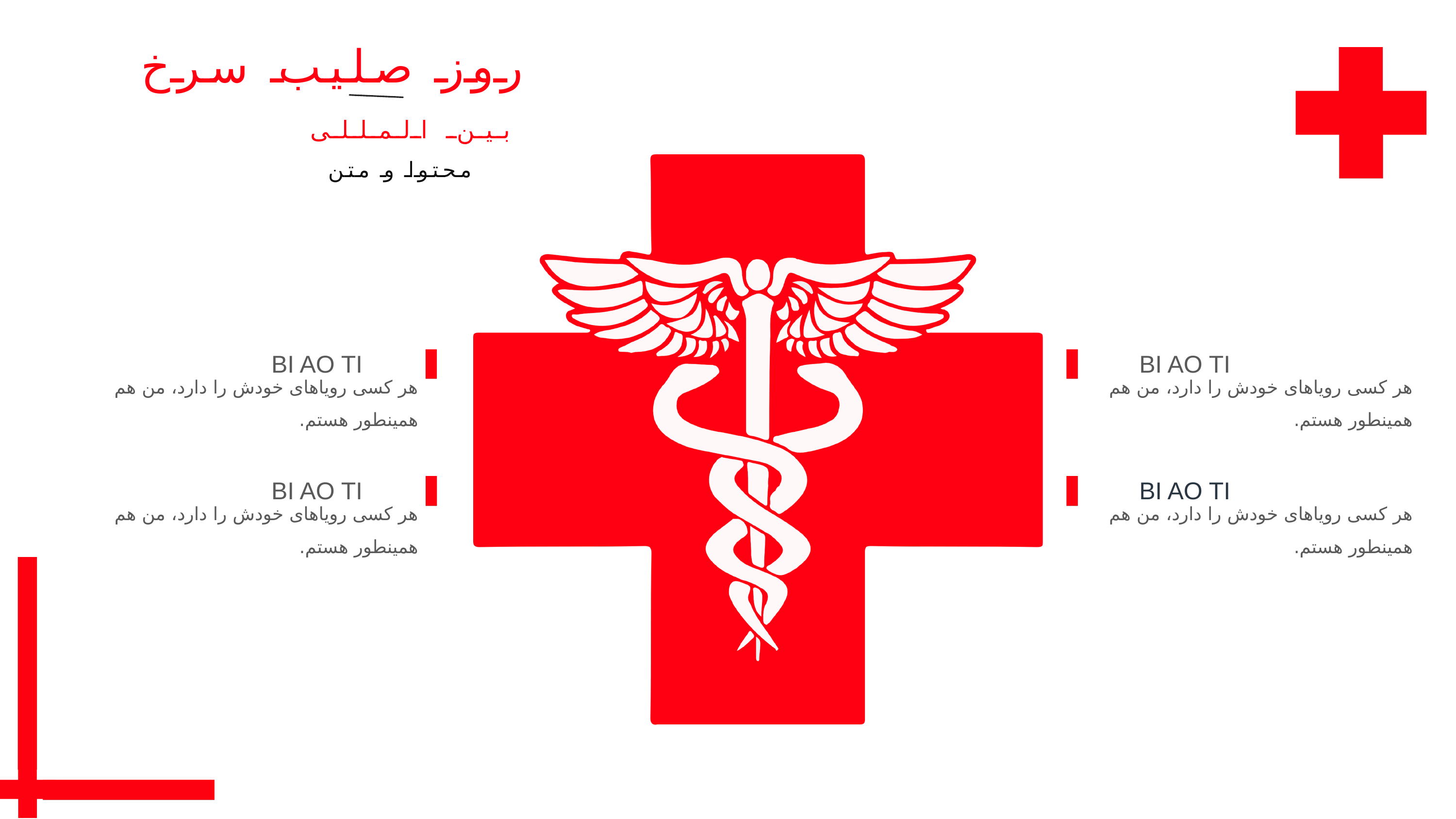

روز صلیب سرخ

بین المللی

محتوا و متن
BI AO TI
BI AO TI

هر کسی رویاهای خودش را دارد، من هم همینطور هستم.
هر کسی رویاهای خودش را دارد، من هم همینطور هستم.
BI AO TI
BI AO TI

هر کسی رویاهای خودش را دارد، من هم همینطور هستم.
هر کسی رویاهای خودش را دارد، من هم همینطور هستم.